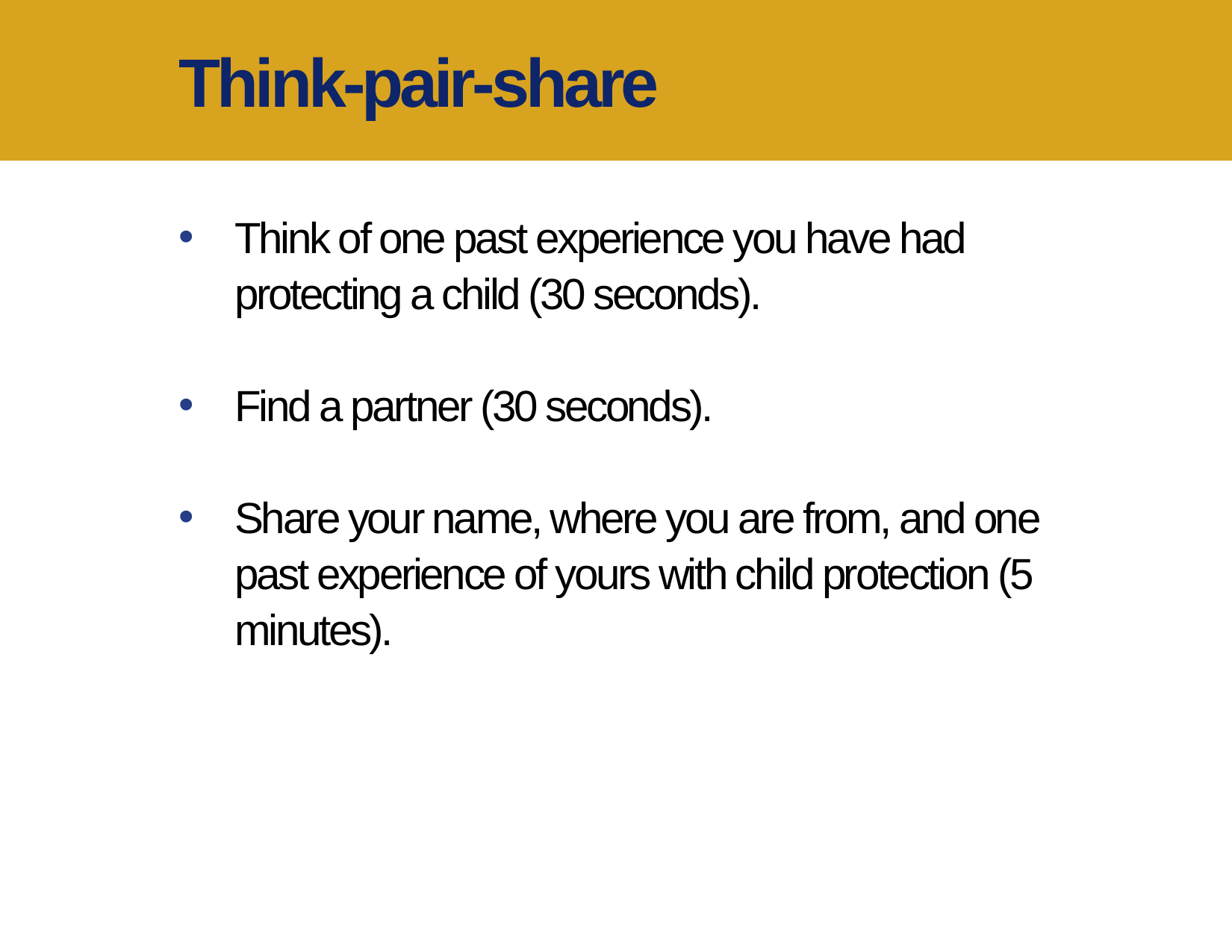

Think-pair-share
Think of one past experience you have had protecting a child (30 seconds).

Find a partner (30 seconds).

Share your name, where you are from, and one past experience of yours with child protection (5 minutes).
Author Name and Degree Here
MEASURE Evaluation
Your organization here

DATE FOR PRESENTATION IF NECESSARY
NAME OF MEETING